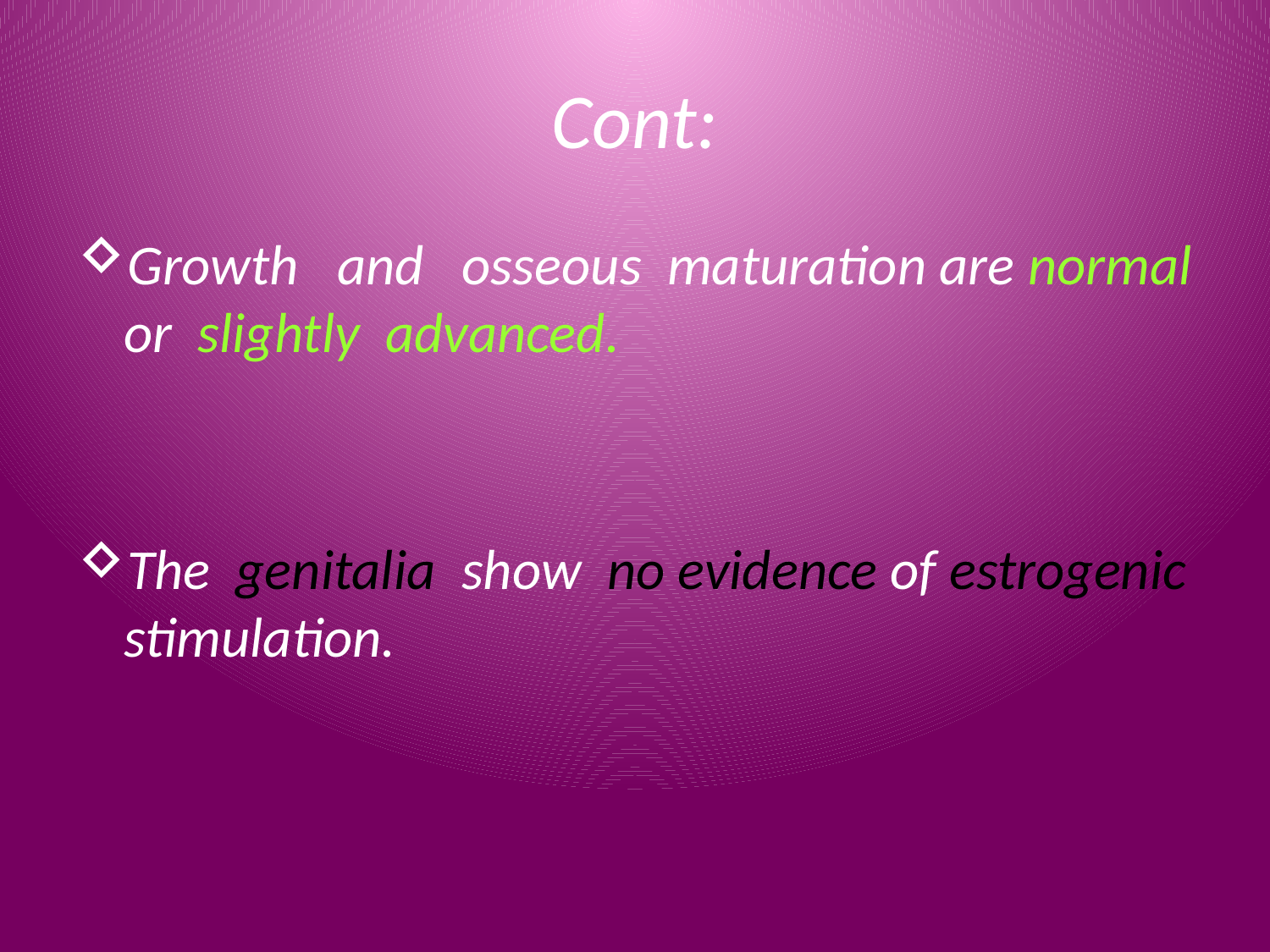

# Cont:
Growth   and   osseous  maturation are normal or  slightly  advanced.

The  genitalia  show  no evidence of estrogenic stimulation.